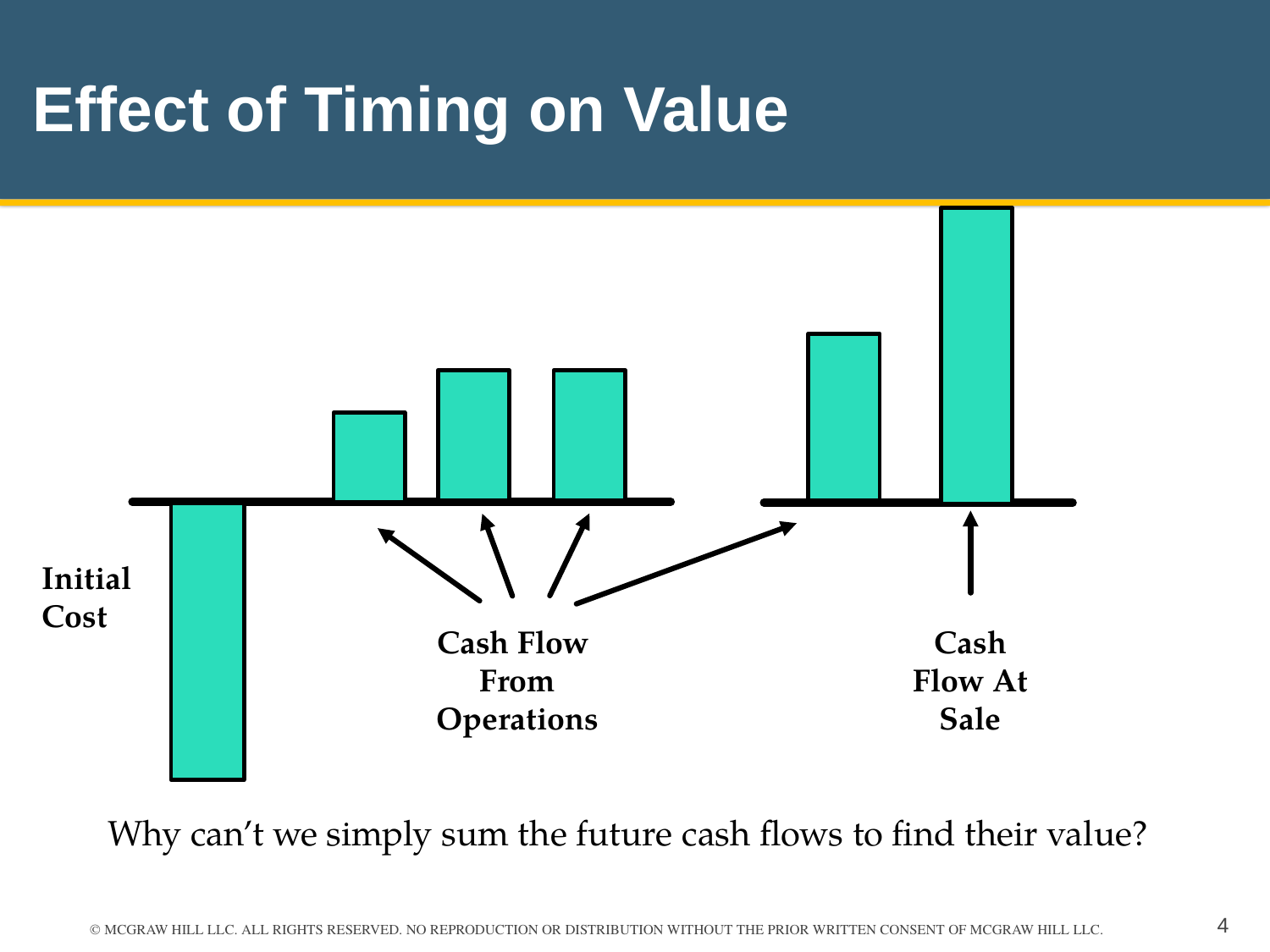

# Effect of Timing on Value

Initial Cost
Cash Flow
From Operations
Cash Flow At Sale
Why can’t we simply sum the future cash flows to find their value?
© MCGRAW HILL LLC. ALL RIGHTS RESERVED. NO REPRODUCTION OR DISTRIBUTION WITHOUT THE PRIOR WRITTEN CONSENT OF MCGRAW HILL LLC.
4